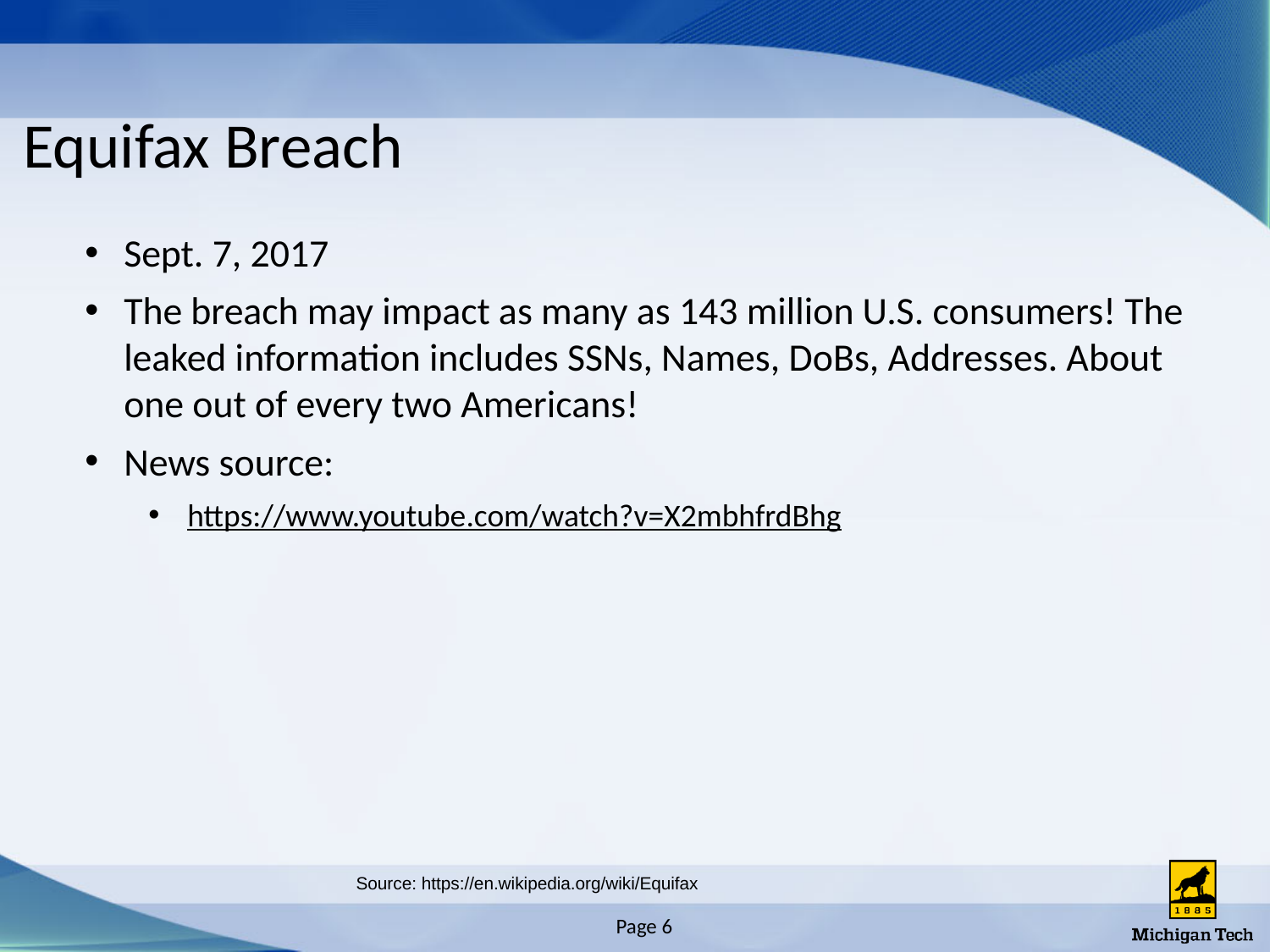

# Equifax Breach
Sept. 7, 2017
The breach may impact as many as 143 million U.S. consumers! The leaked information includes SSNs, Names, DoBs, Addresses. About one out of every two Americans!
News source:
https://www.youtube.com/watch?v=X2mbhfrdBhg
Source: https://en.wikipedia.org/wiki/Equifax